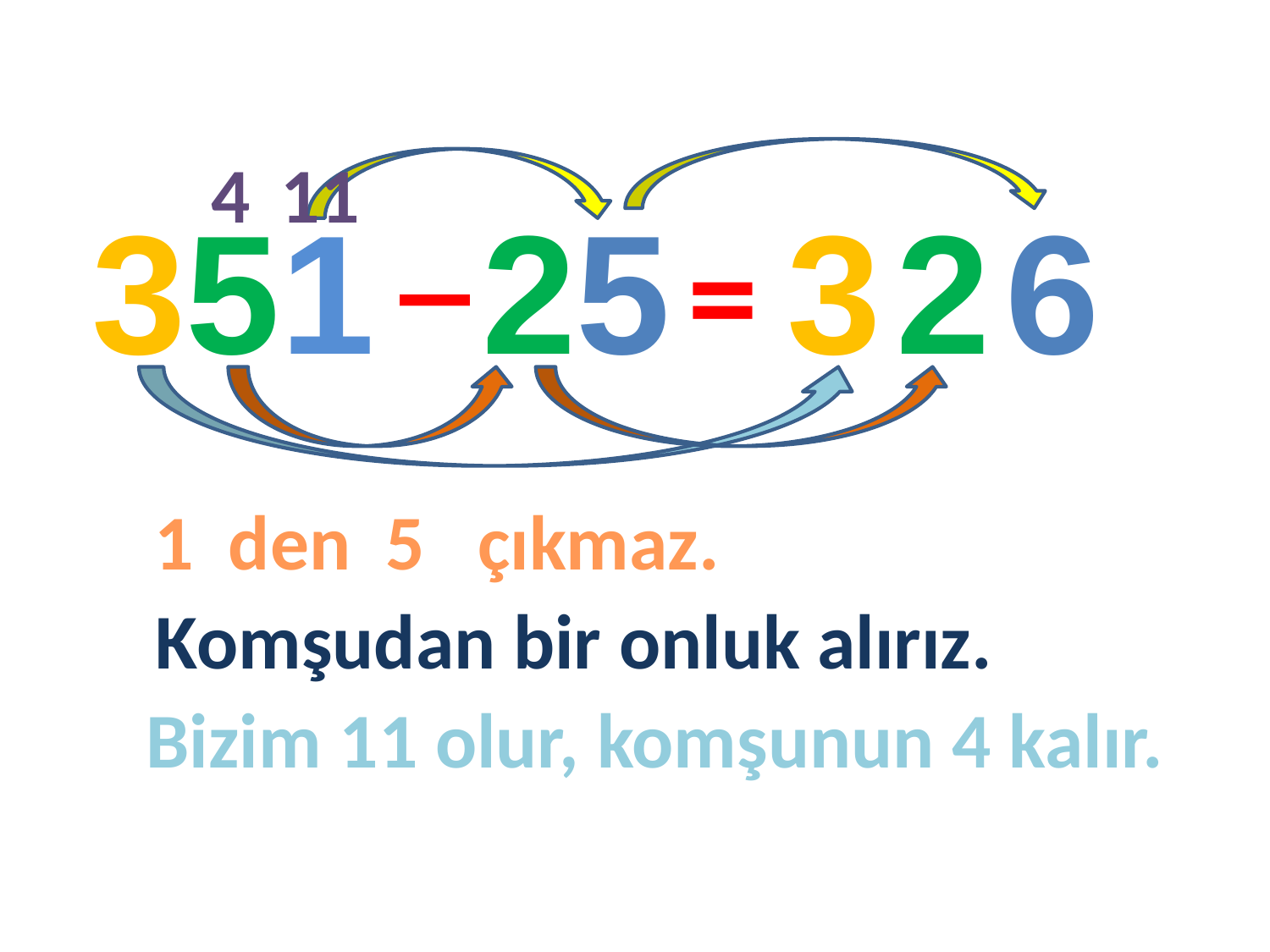

4
11
_

351
25
3
2
6
=

1  den  5   çıkmaz.
Komşudan bir onluk alırız.
Bizim 11 olur, komşunun 4 kalır.